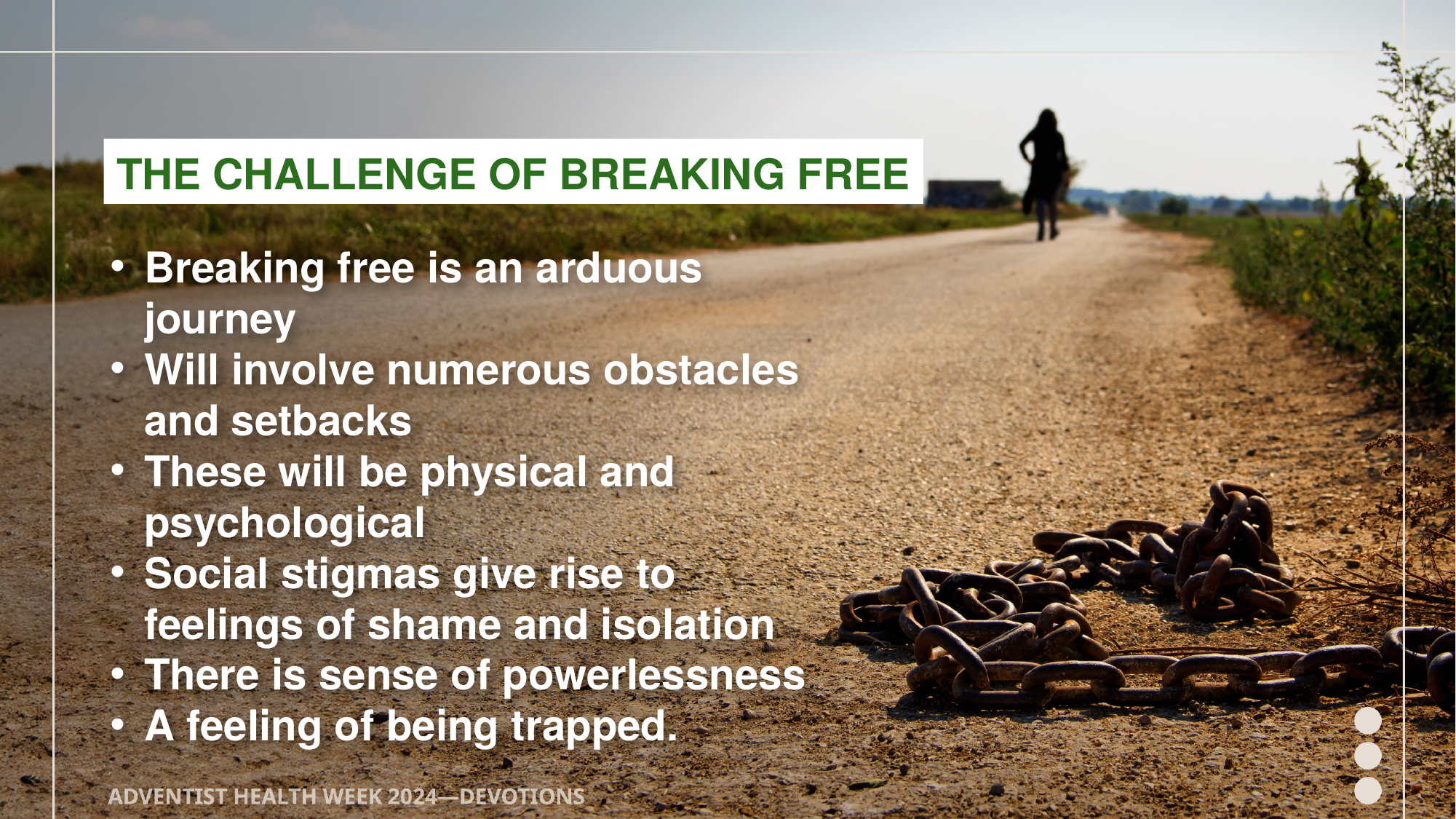

THE CHALLENGE OF BREAKING FREE
Breaking free is an arduous journey
Will involve numerous obstacles and setbacks
These will be physical and psychological
Social stigmas give rise to feelings of shame and isolation
There is sense of powerlessness
A feeling of being trapped.